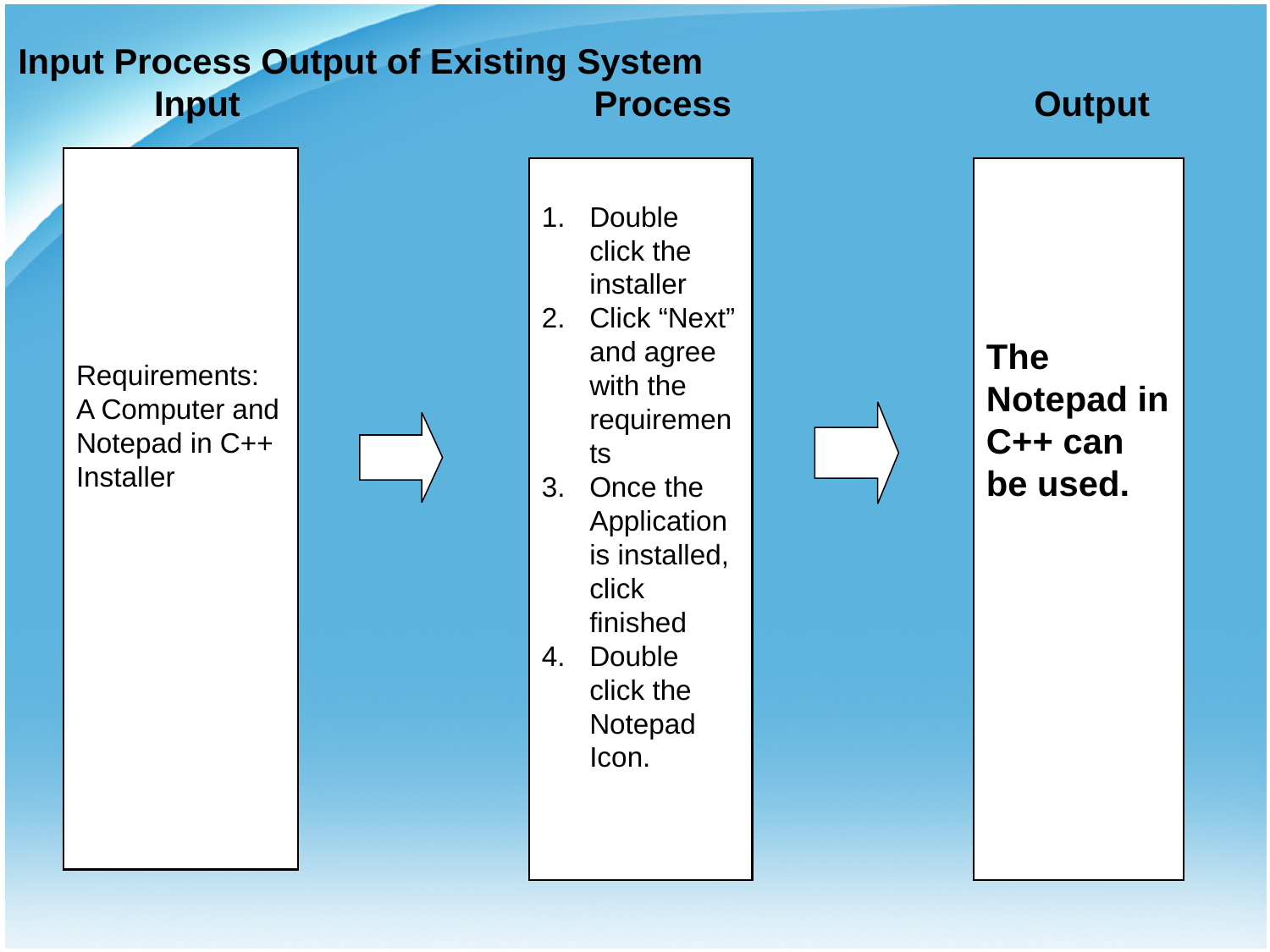

Input Process Output of Existing System
              Input  			       Process		      	Output

Requirements:
A Computer and Notepad in C++ Installer

Double click the installer
Click “Next” and agree with the requirements
Once the Application is installed, click finished
Double click the Notepad Icon.

The Notepad in C++ can be used.